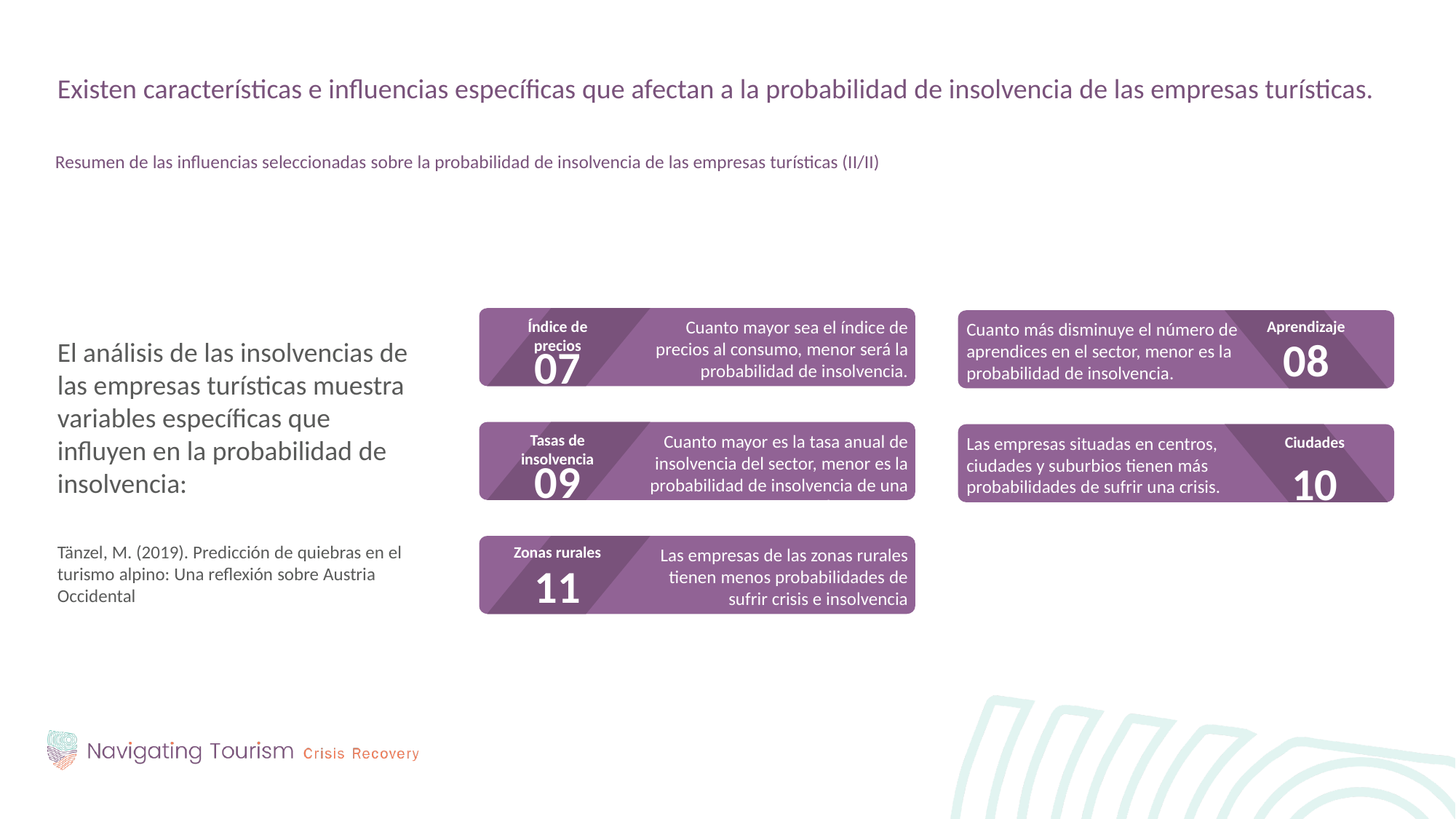

Existen características e influencias específicas que afectan a la probabilidad de insolvencia de las empresas turísticas.
Resumen de las influencias seleccionadas sobre la probabilidad de insolvencia de las empresas turísticas (II/II)
El análisis de las insolvencias de las empresas turísticas muestra variables específicas que influyen en la probabilidad de insolvencia:
Tänzel, M. (2019). Predicción de quiebras en el turismo alpino: Una reflexión sobre Austria Occidental

Cuanto mayor sea el índice de precios al consumo, menor será la probabilidad de insolvencia.

Índice de precios
Aprendizaje
Cuanto más disminuye el número de aprendices en el sector, menor es la probabilidad de insolvencia.
08
07

Cuanto mayor es la tasa anual de insolvencia del sector, menor es la probabilidad de insolvencia de una sola empresa

Tasas de insolvencia
Las empresas situadas en centros, ciudades y suburbios tienen más probabilidades de sufrir una crisis.
Ciudades
09
10

Zonas rurales
Las empresas de las zonas rurales tienen menos probabilidades de sufrir crisis e insolvencia
11